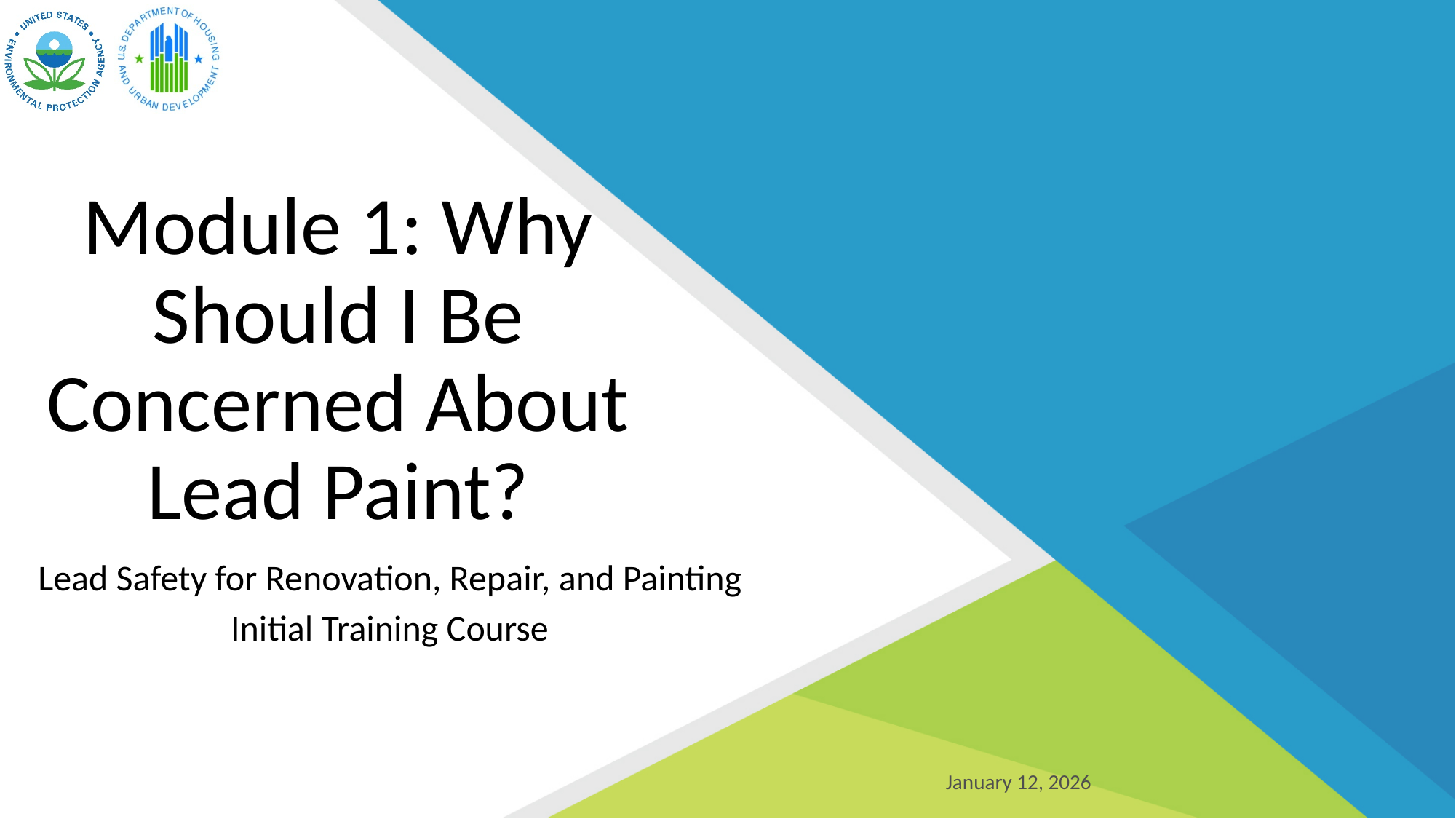

# Module 1: Why Should I Be Concerned About Lead Paint?
Lead Safety for Renovation, Repair, and Painting
Initial Training Course
January 12, 2026